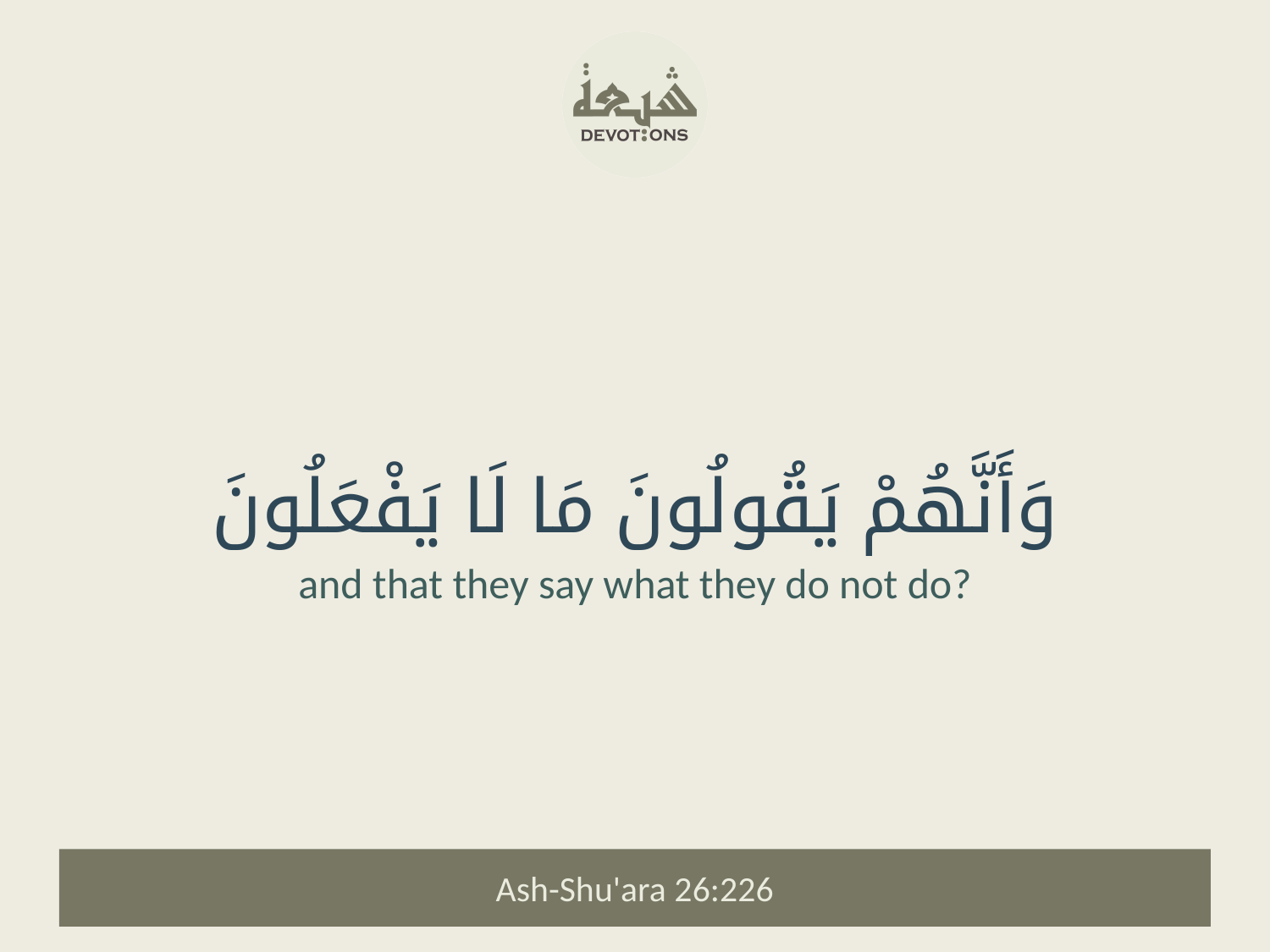

وَأَنَّهُمْ يَقُولُونَ مَا لَا يَفْعَلُونَ
and that they say what they do not do?
Ash-Shu'ara 26:226